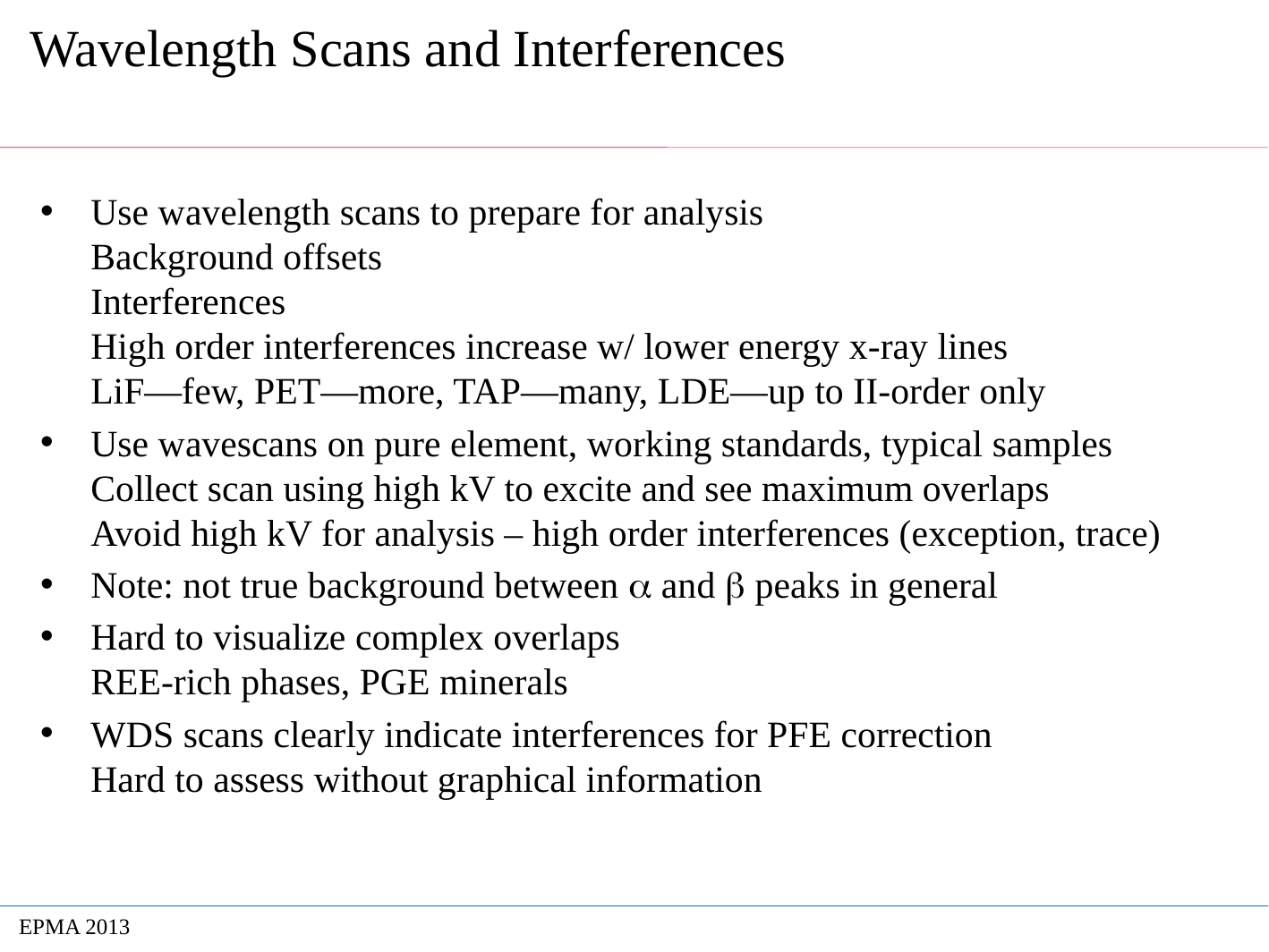

# Wavelength Scans and Interferences
Use wavelength scans to prepare for analysis
Background offsets
Interferences
High order interferences increase w/ lower energy x-ray lines
LiF—few, PET—more, TAP—many, LDE—up to II-order only
Use wavescans on pure element, working standards, typical samples
Collect scan using high kV to excite and see maximum overlaps
Avoid high kV for analysis – high order interferences (exception, trace)
Note: not true background between α and β peaks in general
Hard to visualize complex overlaps
REE-rich phases, PGE minerals
WDS scans clearly indicate interferences for PFE correction
Hard to assess without graphical information
EPMA 2013